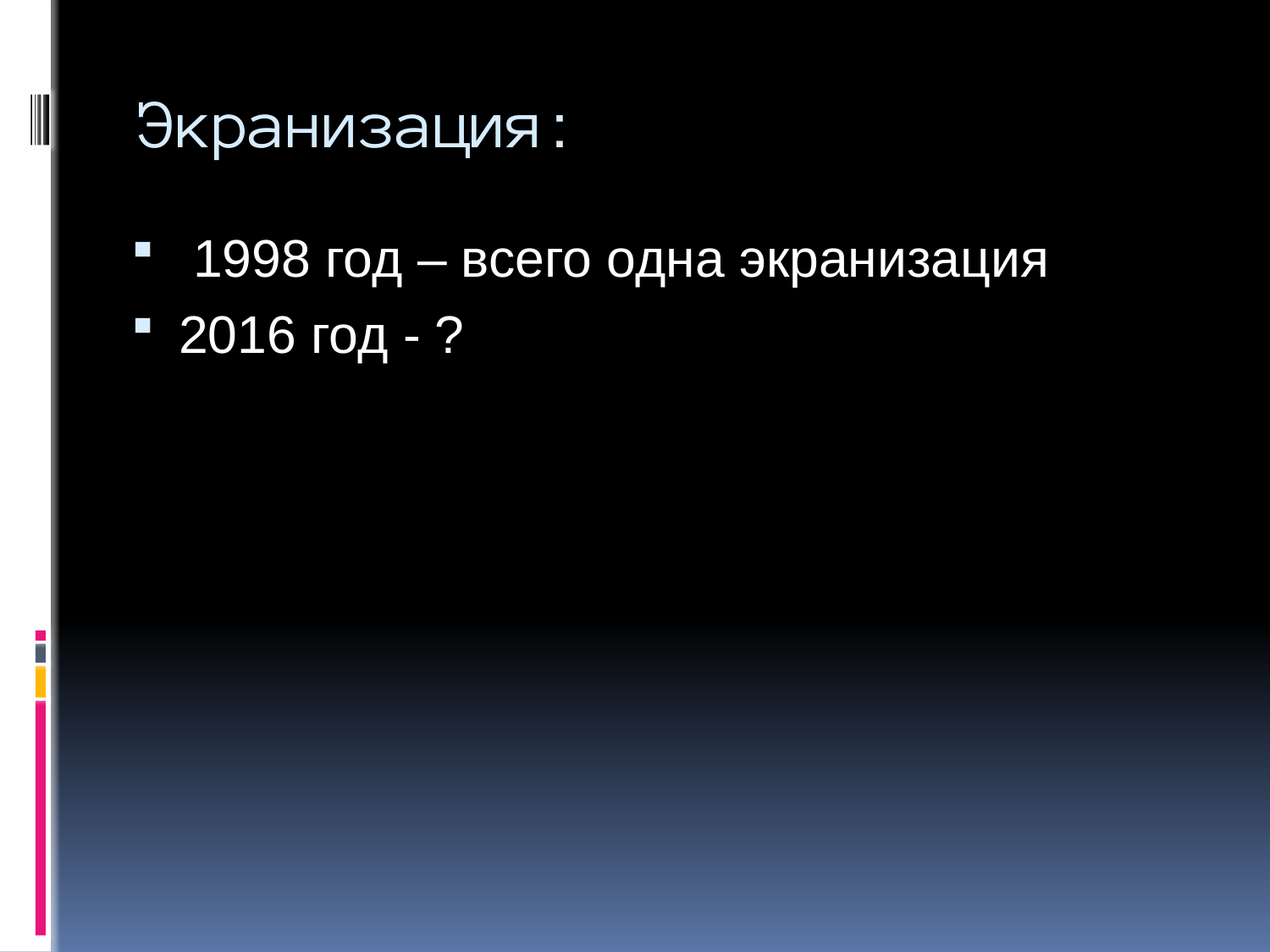

# Экранизация:
 1998 год – всего одна экранизация
2016 год - ?